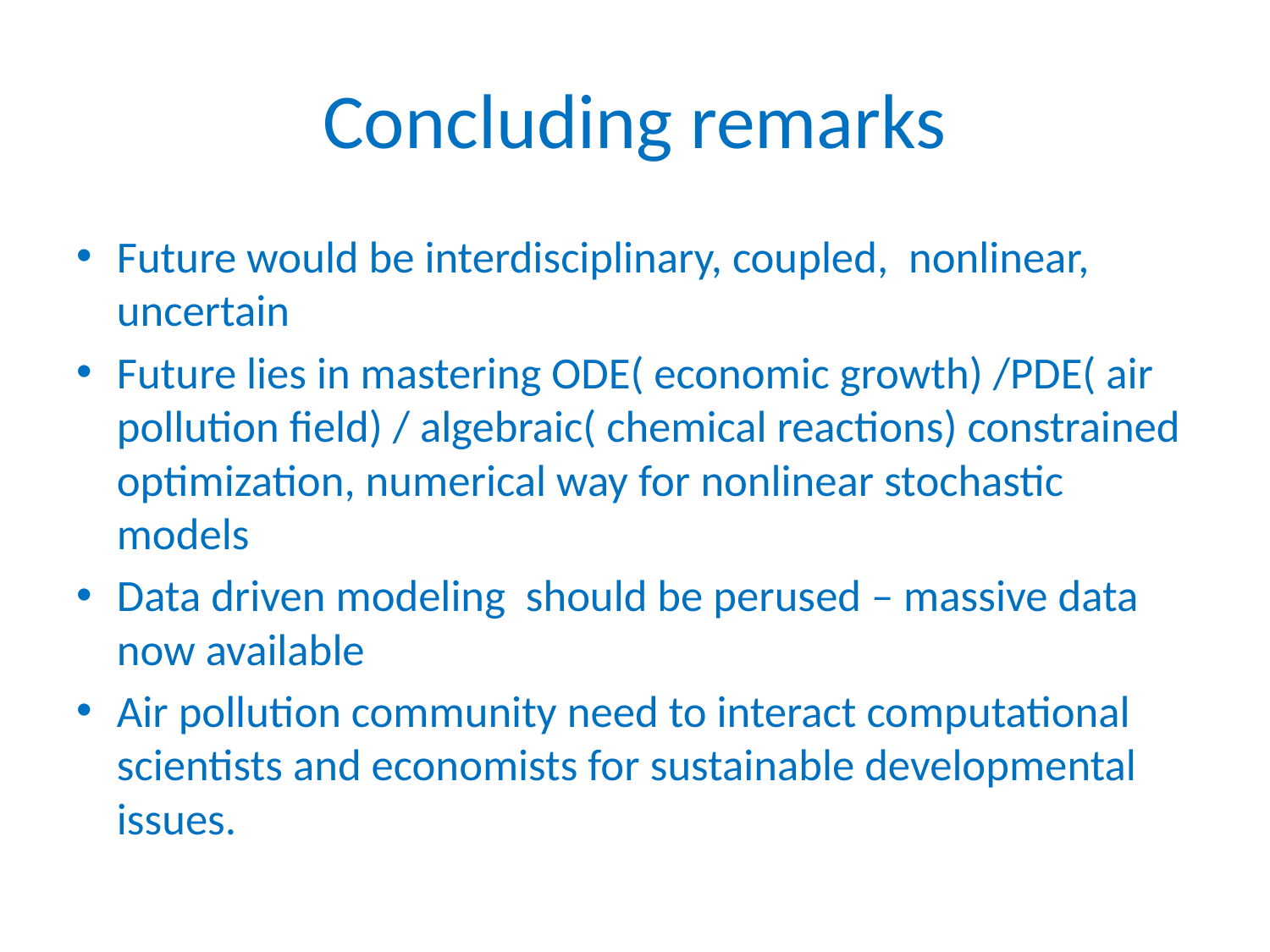

# Concluding remarks
Future would be interdisciplinary, coupled,  nonlinear, uncertain
Future lies in mastering ODE( economic growth) /PDE( air pollution field) / algebraic( chemical reactions) constrained optimization, numerical way for nonlinear stochastic models
Data driven modeling  should be perused – massive data now available
Air pollution community need to interact computational scientists and economists for sustainable developmental issues.